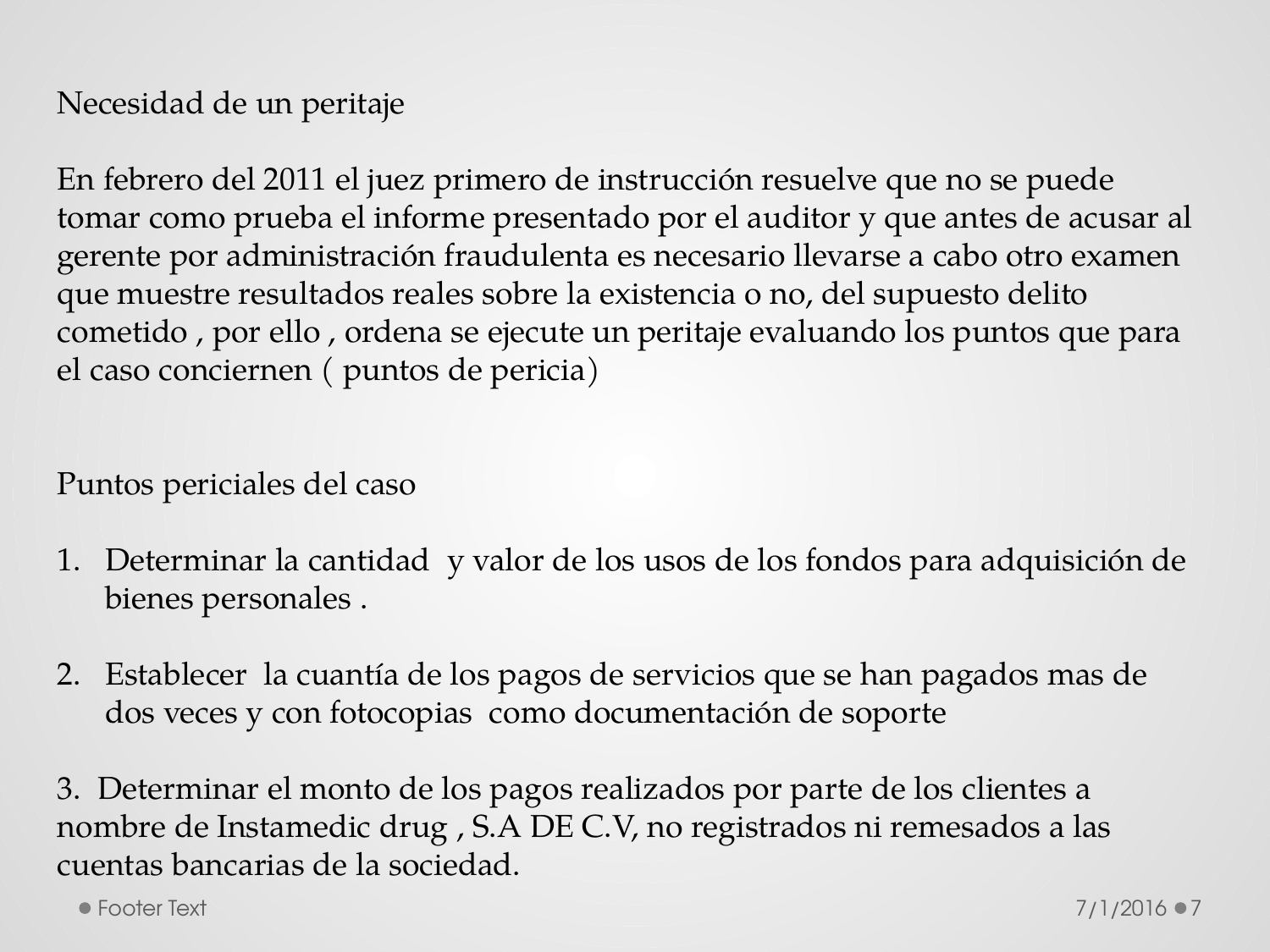

Necesidad de un peritaje

En febrero del 2011 el juez primero de instrucción resuelve que no se puede tomar como prueba el informe presentado por el auditor y que antes de acusar al gerente por administración fraudulenta es necesario llevarse a cabo otro examen que muestre resultados reales sobre la existencia o no, del supuesto delito cometido , por ello , ordena se ejecute un peritaje evaluando los puntos que para el caso conciernen ( puntos de pericia)

Puntos periciales del caso

Determinar la cantidad  y valor de los usos de los fondos para adquisición de bienes personales .

Establecer  la cuantía de los pagos de servicios que se han pagados mas de dos veces y con fotocopias  como documentación de soporte

3.  Determinar el monto de los pagos realizados por parte de los clientes a nombre de Instamedic drug , S.A DE C.V, no registrados ni remesados a las cuentas bancarias de la sociedad.

Footer Text
7/1/2016
7